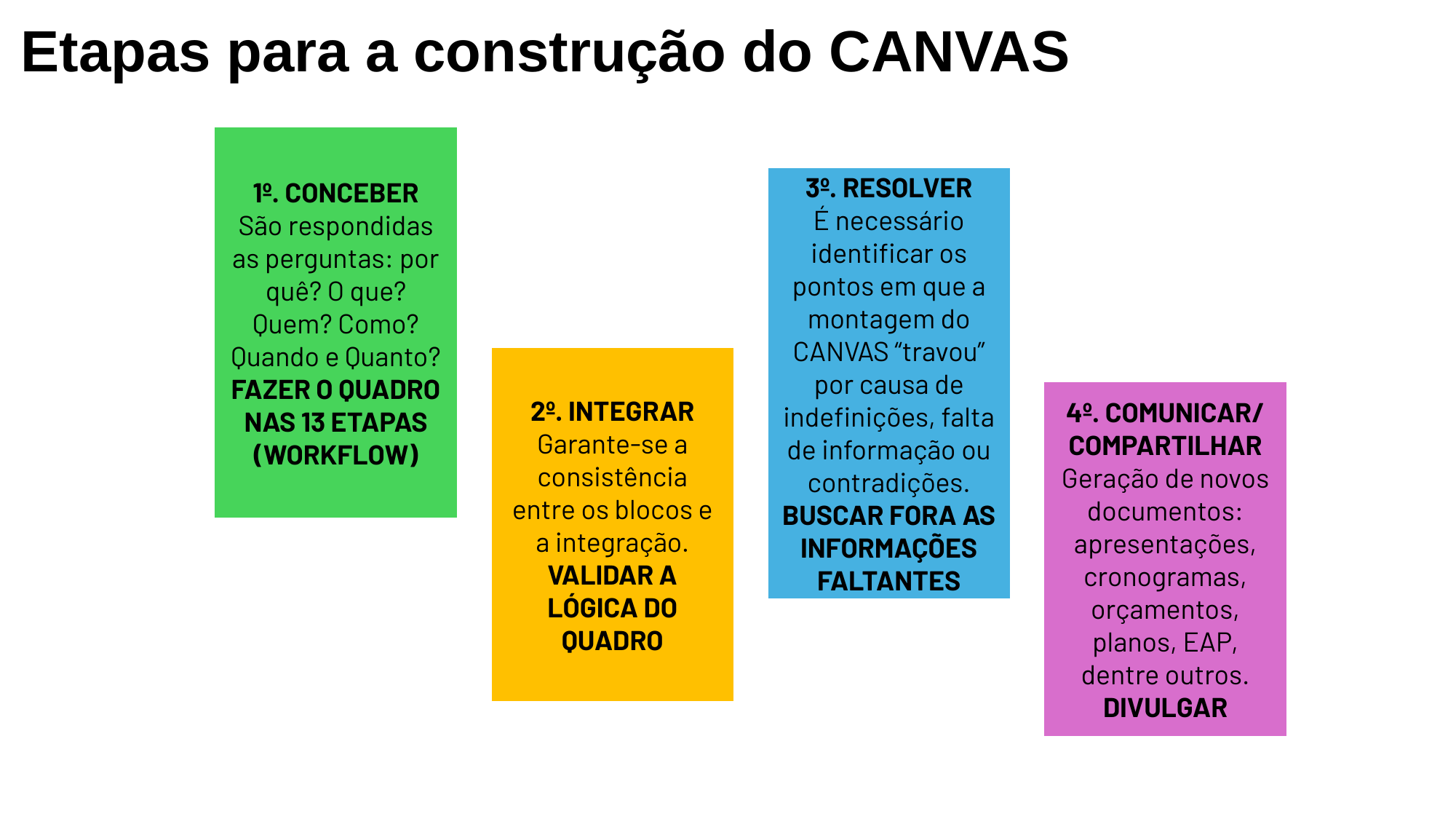

# Etapas para a construção do CANVAS
1º. CONCEBER
São respondidas as perguntas: por quê? O que? Quem? Como? Quando e Quanto?
FAZER O QUADRO NAS 13 ETAPAS
(WORKFLOW)
3º. RESOLVER
É necessário identificar os pontos em que a montagem do CANVAS “travou” por causa de indefinições, falta de informação ou contradições.
BUSCAR FORA AS INFORMAÇÕES
FALTANTES
2º. INTEGRAR
Garante-se a consistência entre os blocos e a integração.
VALIDAR A LÓGICA DO QUADRO
4º. COMUNICAR/ COMPARTILHAR
Geração de novos documentos: apresentações, cronogramas, orçamentos, planos, EAP, dentre outros.
DIVULGAR